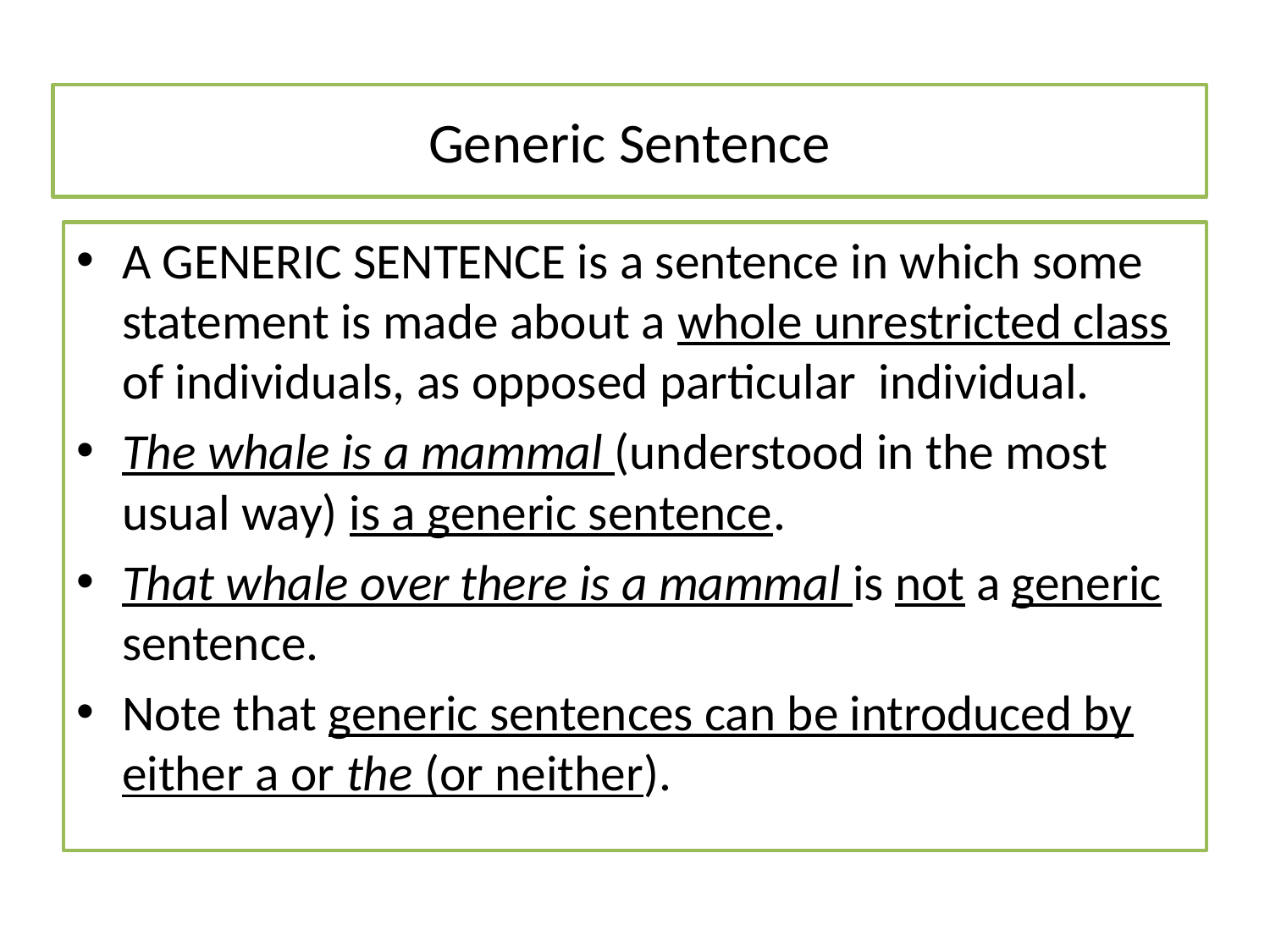

# Generic Sentence
A GENERIC SENTENCE is a sentence in which some statement is made about a whole unrestricted class of individuals, as opposed particular  individual.
The whale is a mammal (understood in the most usual way) is a generic sentence.
That whale over there is a mammal is not a generic sentence.
Note that generic sentences can be introduced by either a or the (or neither).